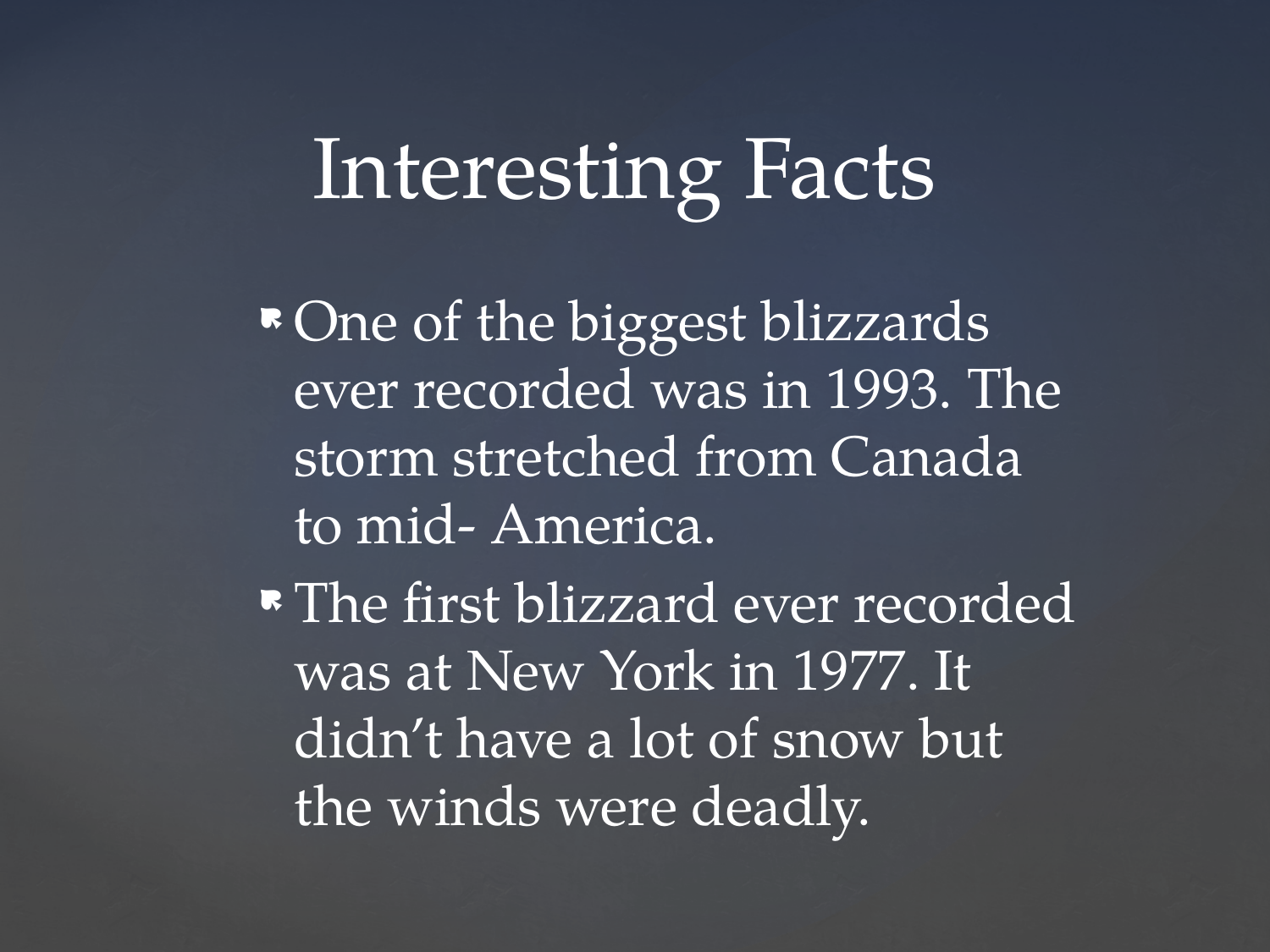

# Interesting Facts
One of the biggest blizzards ever recorded was in 1993. The storm stretched from Canada to mid- America.
The first blizzard ever recorded was at New York in 1977. It didn’t have a lot of snow but the winds were deadly.